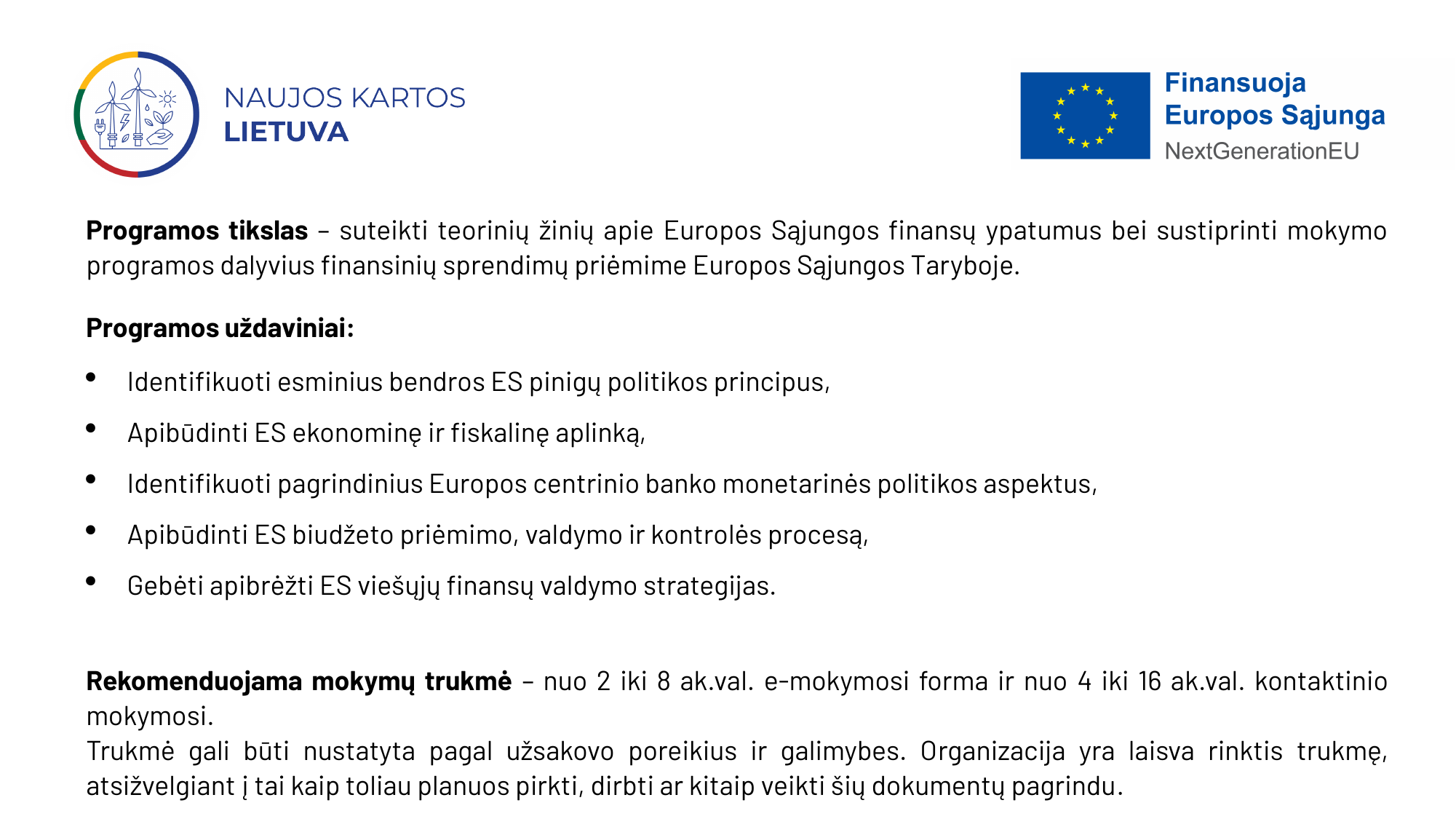

Programos tikslas – suteikti teorinių žinių apie Europos Sąjungos finansų ypatumus bei sustiprinti mokymo programos dalyvius finansinių sprendimų priėmime Europos Sąjungos Taryboje.
Programos uždaviniai:
Identifikuoti esminius bendros ES pinigų politikos principus,
Apibūdinti ES ekonominę ir fiskalinę aplinką,
Identifikuoti pagrindinius Europos centrinio banko monetarinės politikos aspektus,
Apibūdinti ES biudžeto priėmimo, valdymo ir kontrolės procesą,
Gebėti apibrėžti ES viešųjų finansų valdymo strategijas.

Rekomenduojama mokymų trukmė – nuo 2 iki 8 ak.val. e-mokymosi forma ir nuo 4 iki 16 ak.val. kontaktinio mokymosi.
Trukmė gali būti nustatyta pagal užsakovo poreikius ir galimybes. Organizacija yra laisva rinktis trukmę, atsižvelgiant į tai kaip toliau planuos pirkti, dirbti ar kitaip veikti šių dokumentų pagrindu.